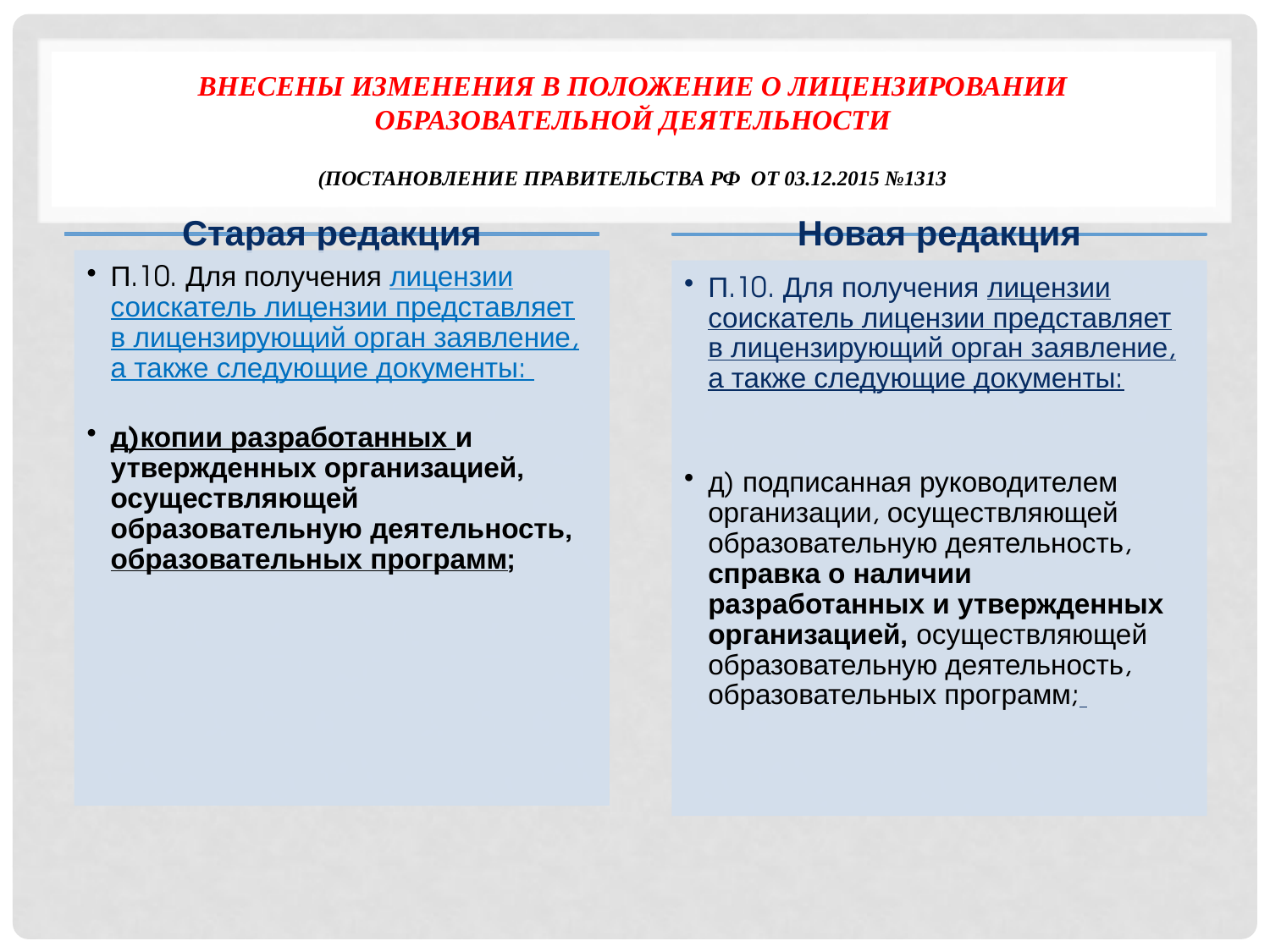

# Внесены изменения в Положение о лицензировании образовательной деятельности (Постановление правительства РФ  от 03.12.2015 №1313
Старая редакция
П.10. Для получения лицензии соискатель лицензии представляет в лицензирующий орган заявление, а также следующие документы:

д)копии разработанных и утвержденных организацией, осуществляющей образовательную деятельность, образовательных программ;
Новая редакция
П.10. Для получения лицензии соискатель лицензии представляет в лицензирующий орган заявление, а также следующие документы:

д) подписанная руководителем организации, осуществляющей образовательную деятельность, справка о наличии разработанных и утвержденных организацией, осуществляющей образовательную деятельность, образовательных программ;